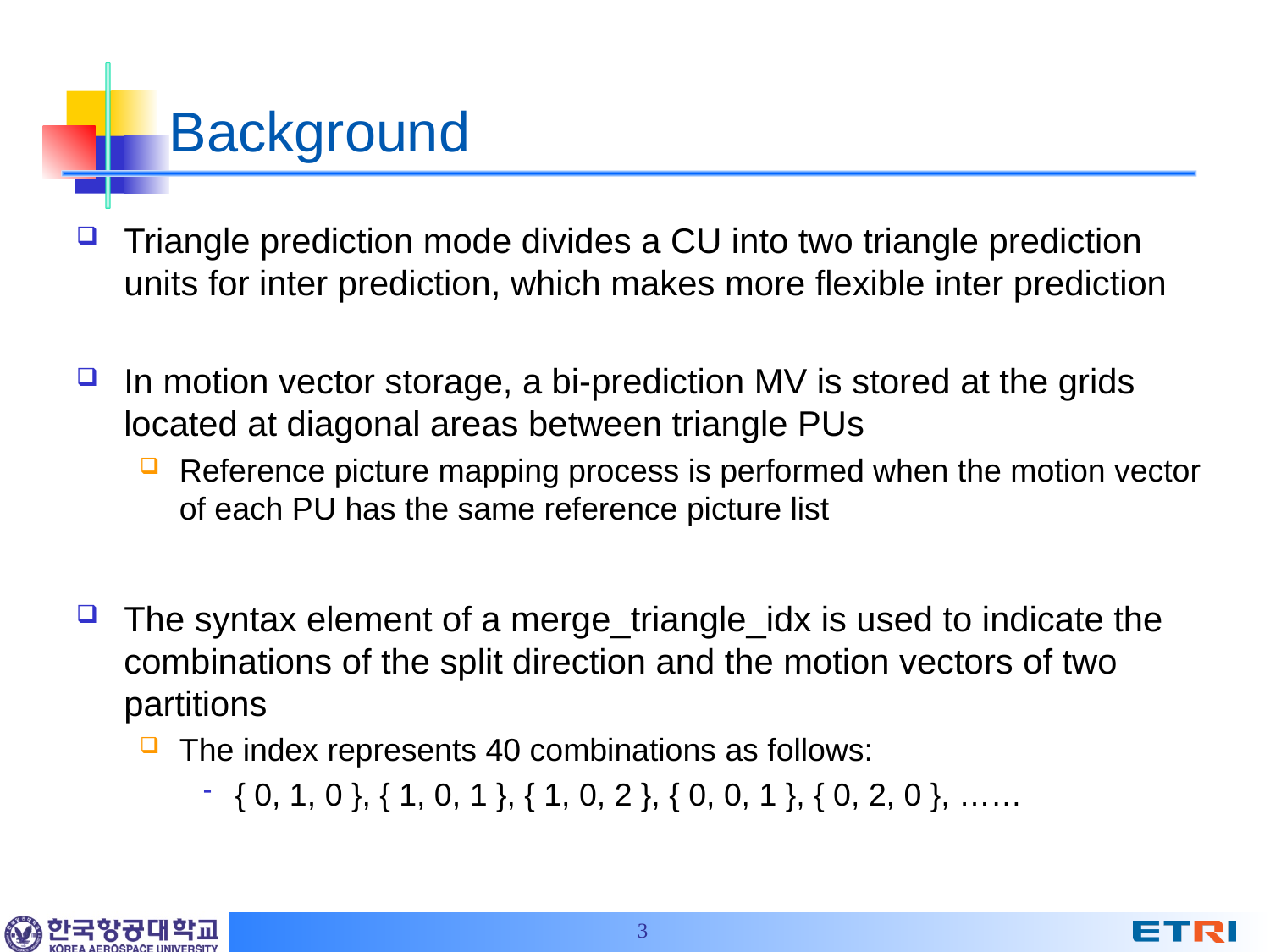

# Background
Triangle prediction mode divides a CU into two triangle prediction units for inter prediction, which makes more flexible inter prediction

In motion vector storage, a bi-prediction MV is stored at the grids located at diagonal areas between triangle PUs
Reference picture mapping process is performed when the motion vector of each PU has the same reference picture list

The syntax element of a merge_triangle_idx is used to indicate the combinations of the split direction and the motion vectors of two partitions
The index represents 40 combinations as follows:
{ 0, 1, 0 }, { 1, 0, 1 }, { 1, 0, 2 }, { 0, 0, 1 }, { 0, 2, 0 }, ……